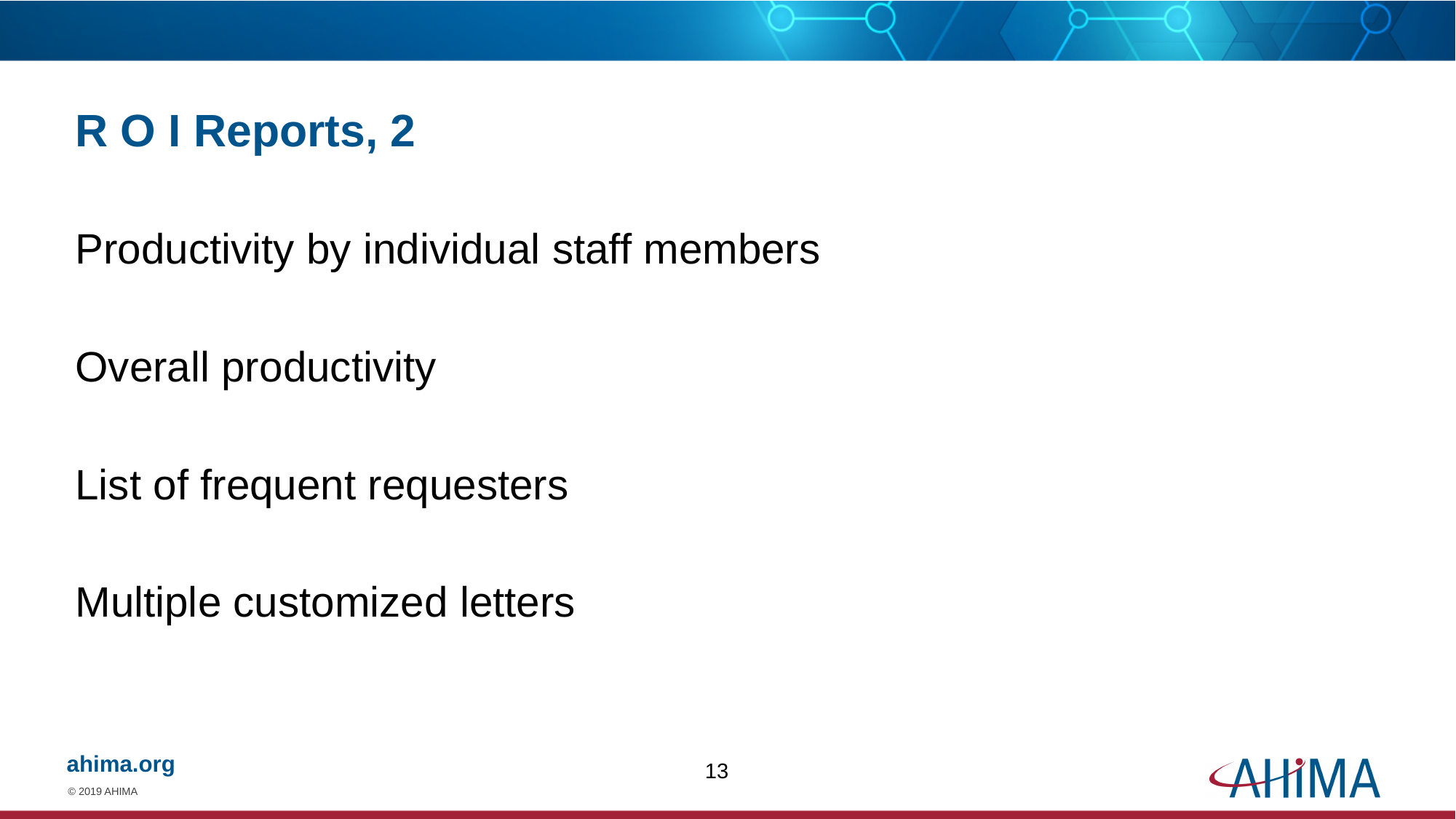

# R O I Reports, 2
Productivity by individual staff members

Overall productivity

List of frequent requesters

Multiple customized letters